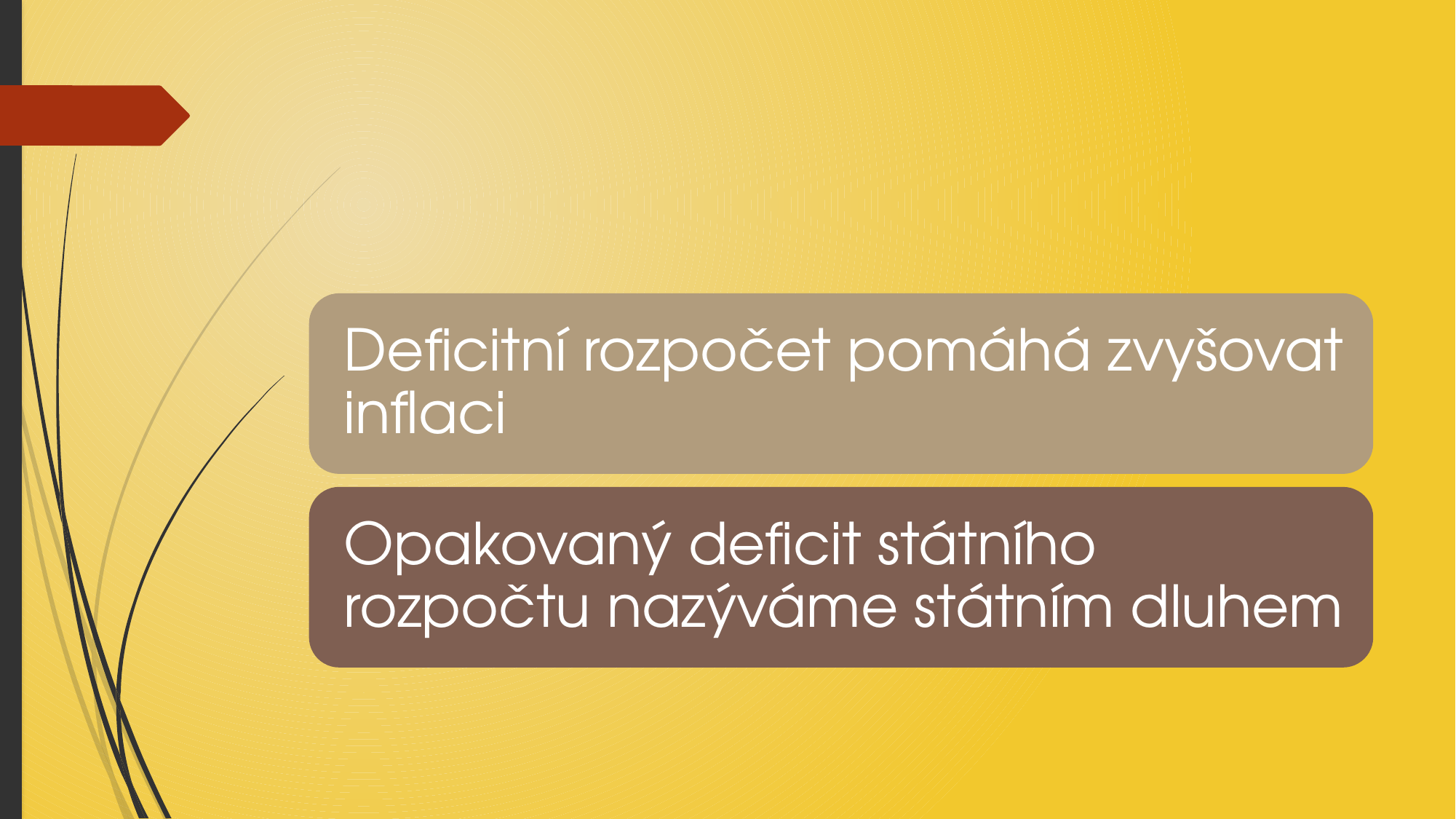

Deficitní rozpočet pomáhá zvyšovat inflaci
Opakovaný deficit státního rozpočtu nazýváme státním dluhem